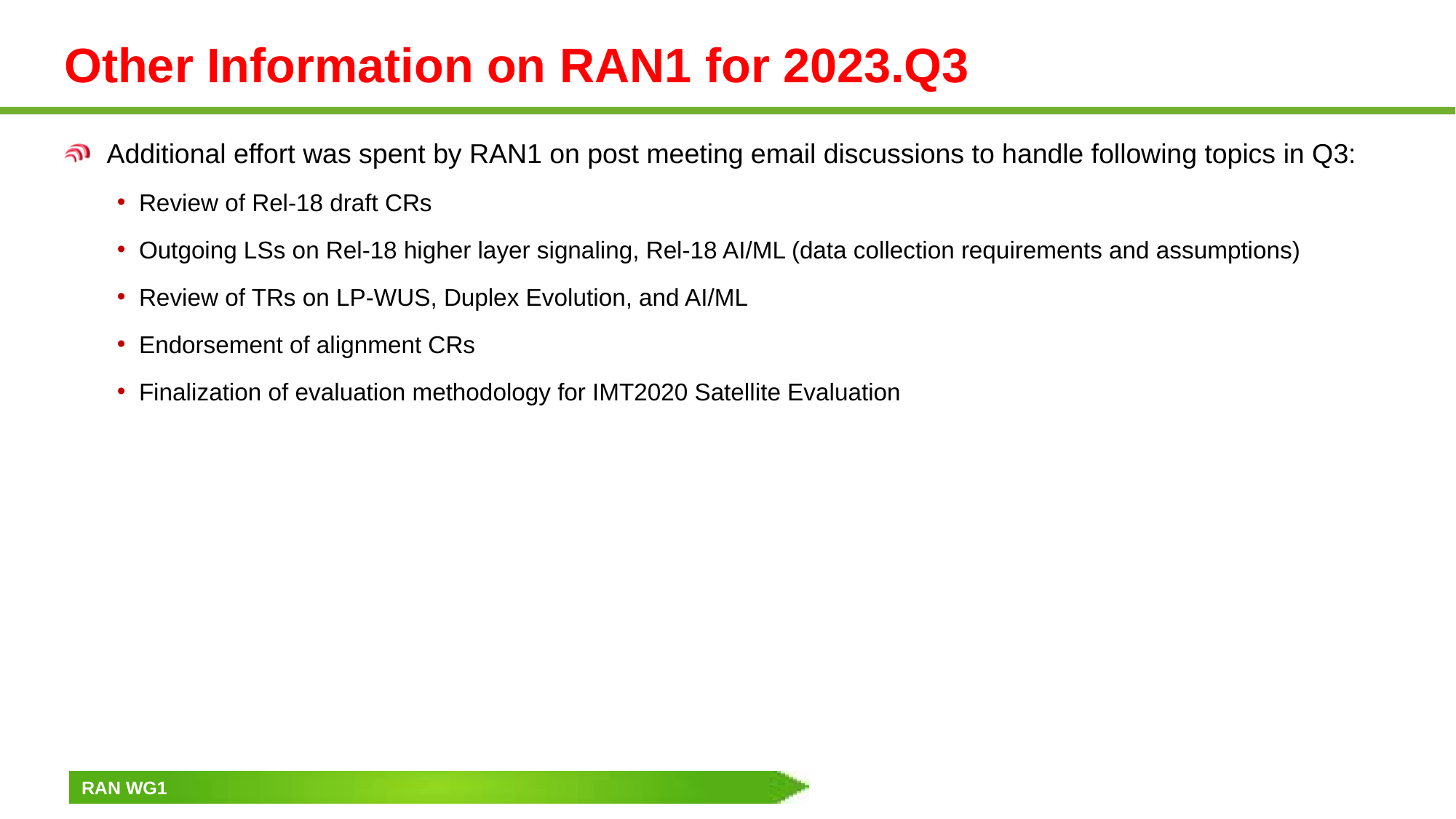

# Other Information on RAN1 for 2023.Q3
Additional effort was spent by RAN1 on post meeting email discussions to handle following topics in Q3:
Review of Rel-18 draft CRs
Outgoing LSs on Rel-18 higher layer signaling, Rel-18 AI/ML (data collection requirements and assumptions)
Review of TRs on LP-WUS, Duplex Evolution, and AI/ML
Endorsement of alignment CRs
Finalization of evaluation methodology for IMT2020 Satellite Evaluation